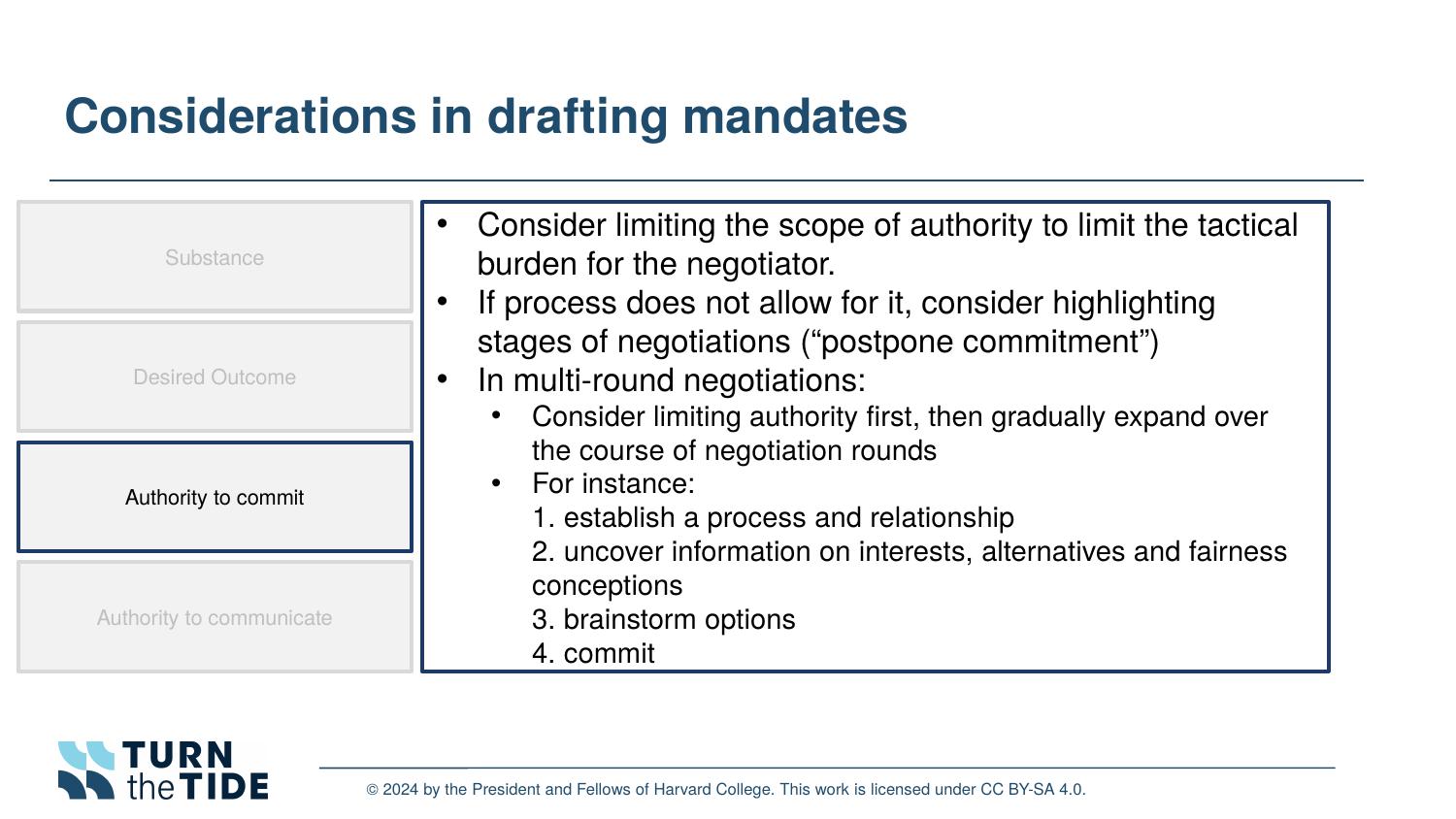

# Considerations in drafting mandates

Substance
Consider limiting the scope of authority to limit the tactical burden for the negotiator.
If process does not allow for it, consider highlighting stages of negotiations (“postpone commitment”)
In multi-round negotiations:
Consider limiting authority first, then gradually expand over the course of negotiation rounds
For instance:
1. establish a process and relationship
2. uncover information on interests, alternatives and fairness conceptions
3. brainstorm options
4. commit
Desired Outcome
Authority to commit
Authority to communicate